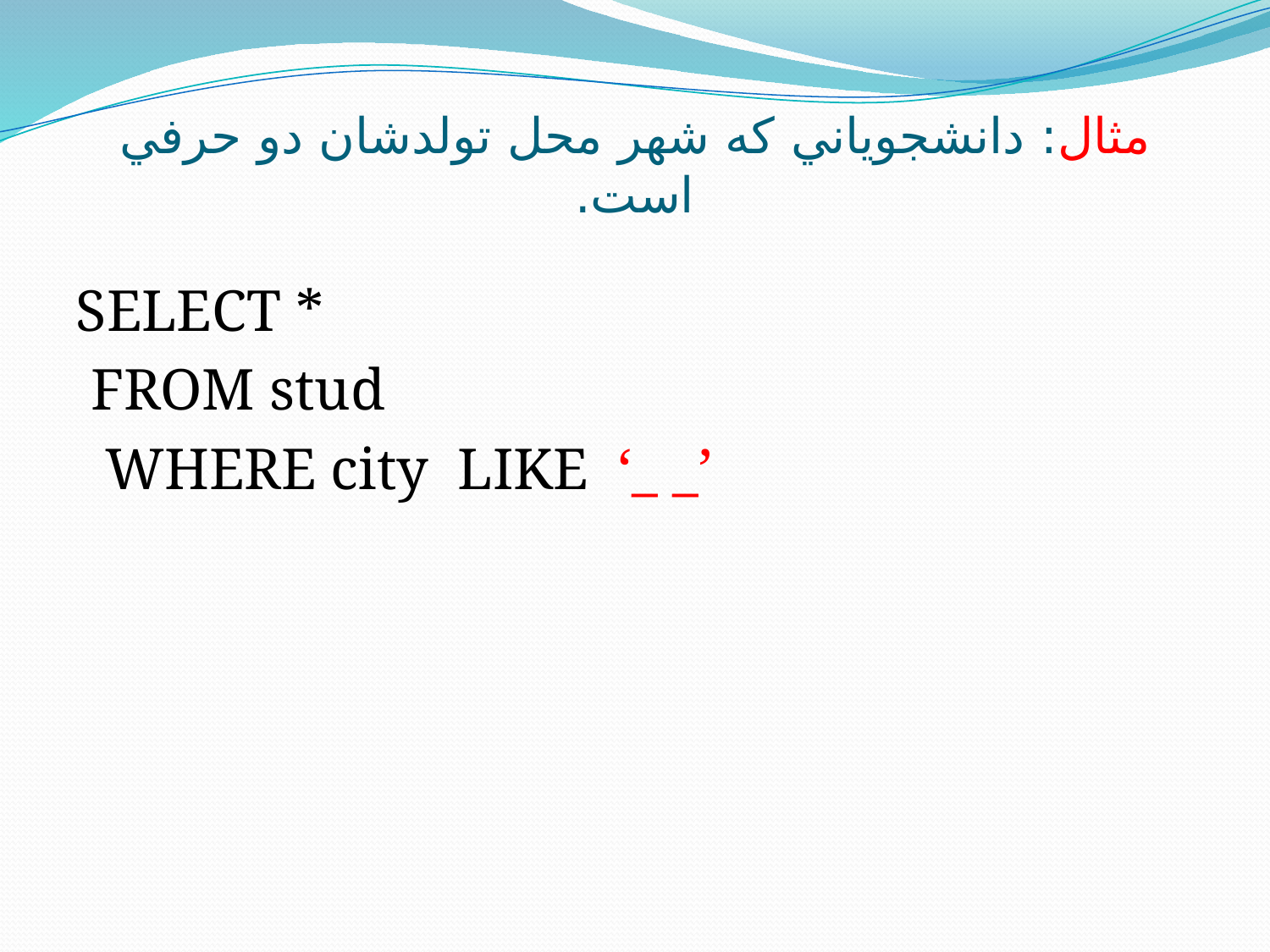

# مثال: دانشجوياني که شهر محل تولدشان دو حرفي است.
SELECT *
 FROM stud
  WHERE city  LIKE  ‘_ _’